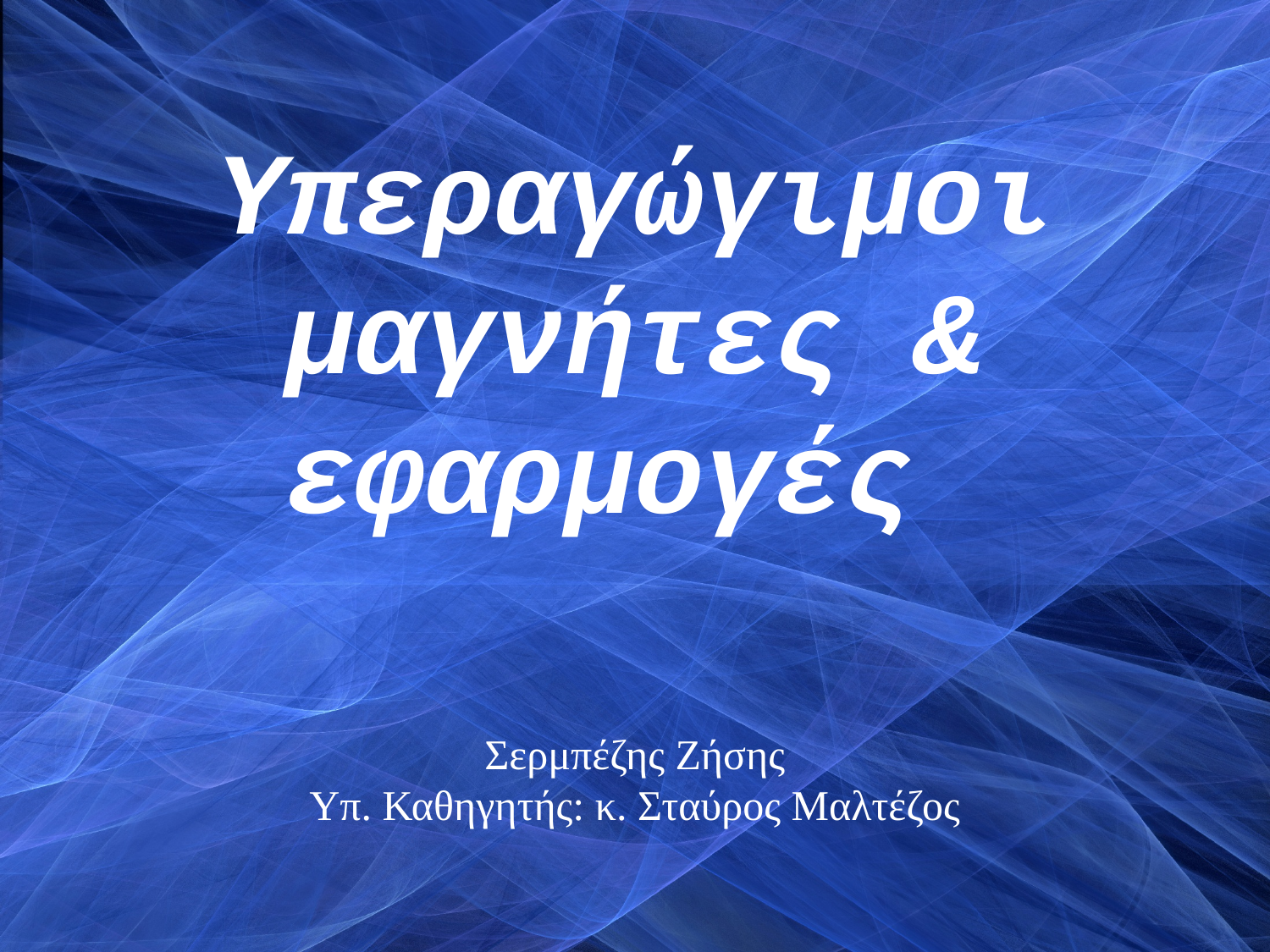

Υπεραγώγιμοι μαγνήτες & εφαρμογές
Σερμπέζης Ζήσης
Υπ. Καθηγητής: κ. Σταύρος Μαλτέζος